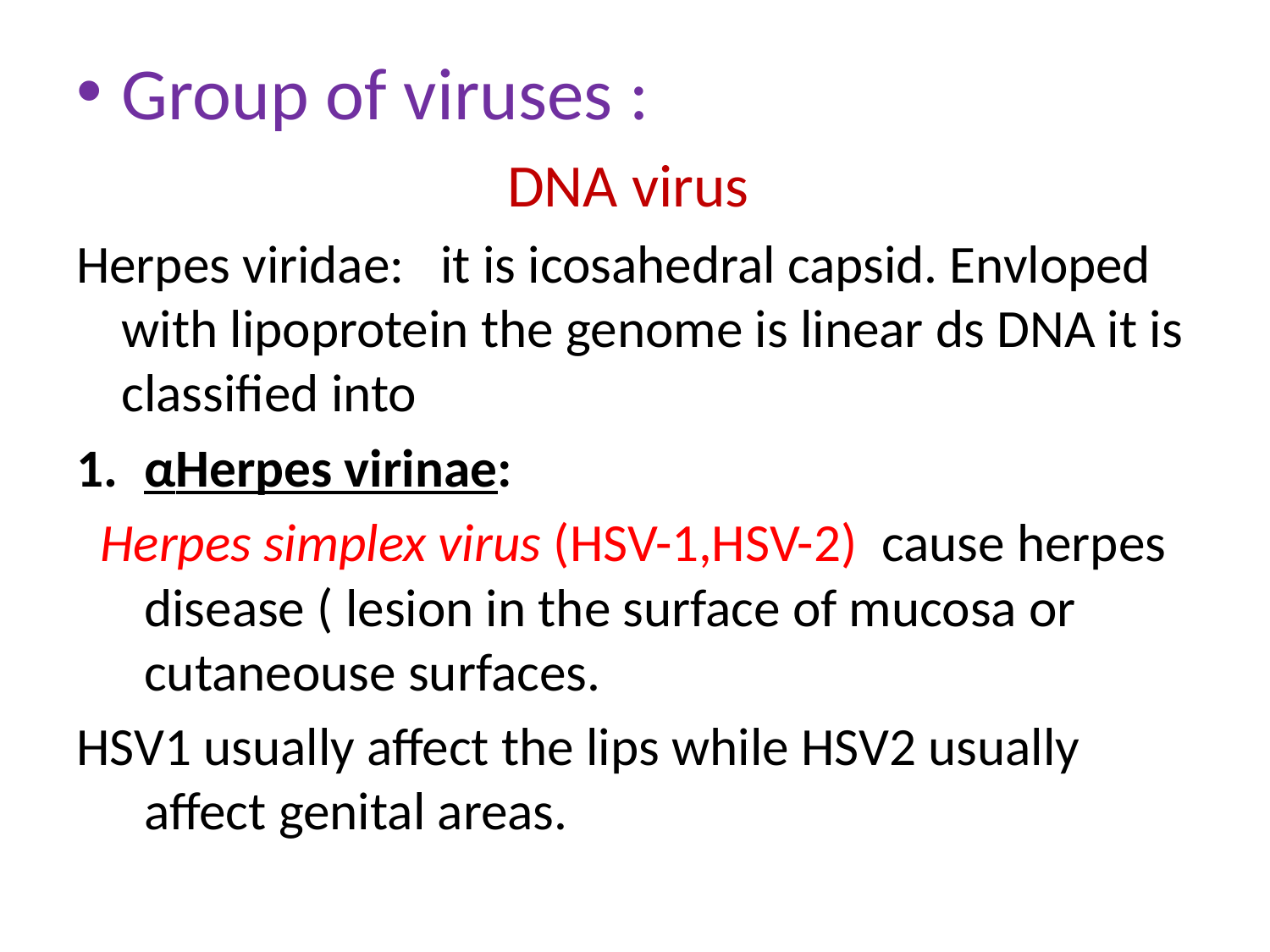

Group of viruses :
DNA virus
Herpes viridae:   it is icosahedral capsid. Envloped  with lipoprotein the genome is linear ds DNA it is classified into
αHerpes virinae:
  Herpes simplex virus (HSV-1,HSV-2)  cause herpes disease ( lesion in the surface of mucosa or cutaneouse surfaces.
HSV1 usually affect the lips while HSV2 usually affect genital areas.